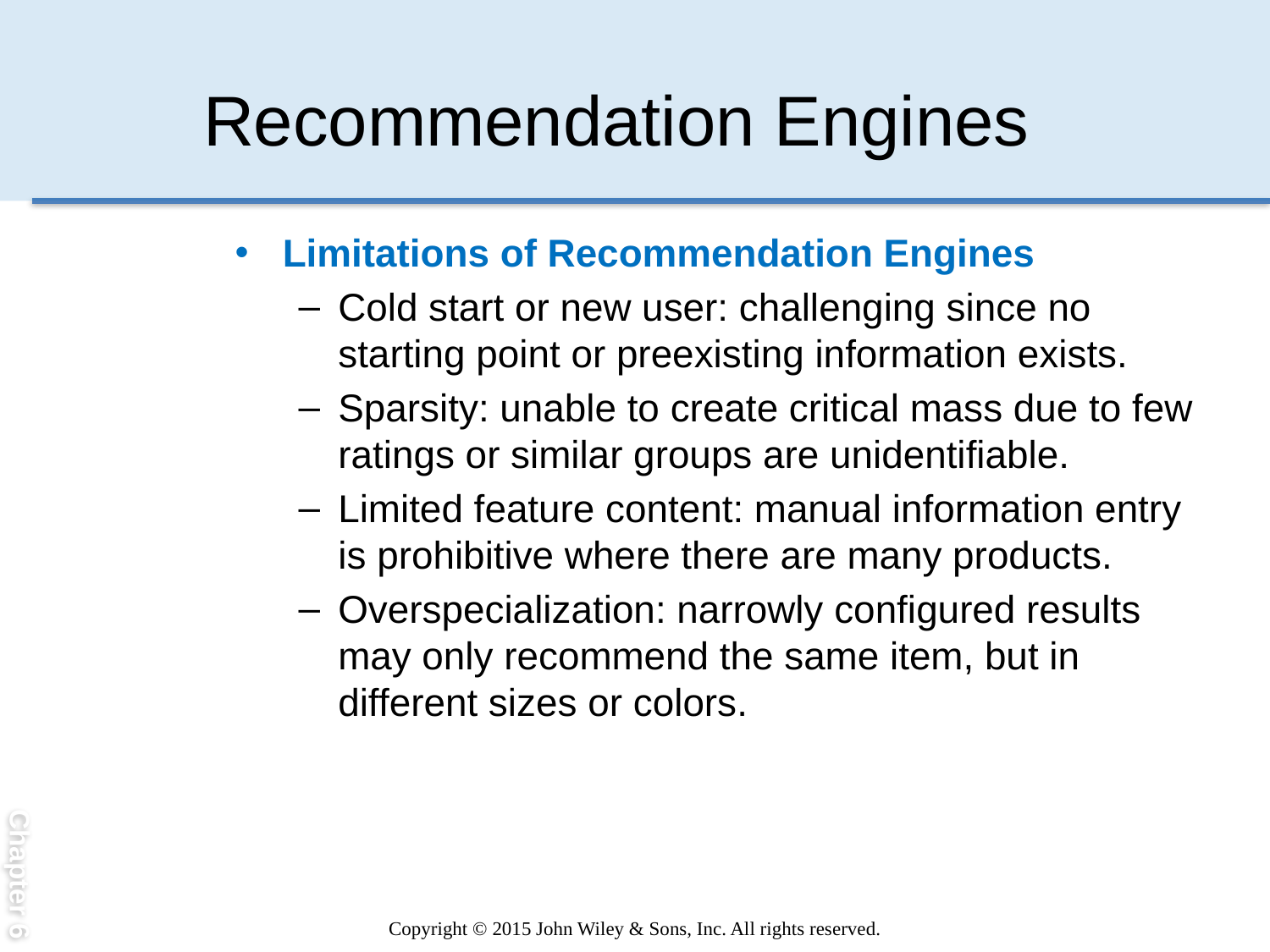

Chapter 6
# Recommendation Engines
Limitations of Recommendation Engines
Cold start or new user: challenging since no starting point or preexisting information exists.
Sparsity: unable to create critical mass due to few ratings or similar groups are unidentifiable.
Limited feature content: manual information entry is prohibitive where there are many products.
Overspecialization: narrowly configured results may only recommend the same item, but in different sizes or colors.